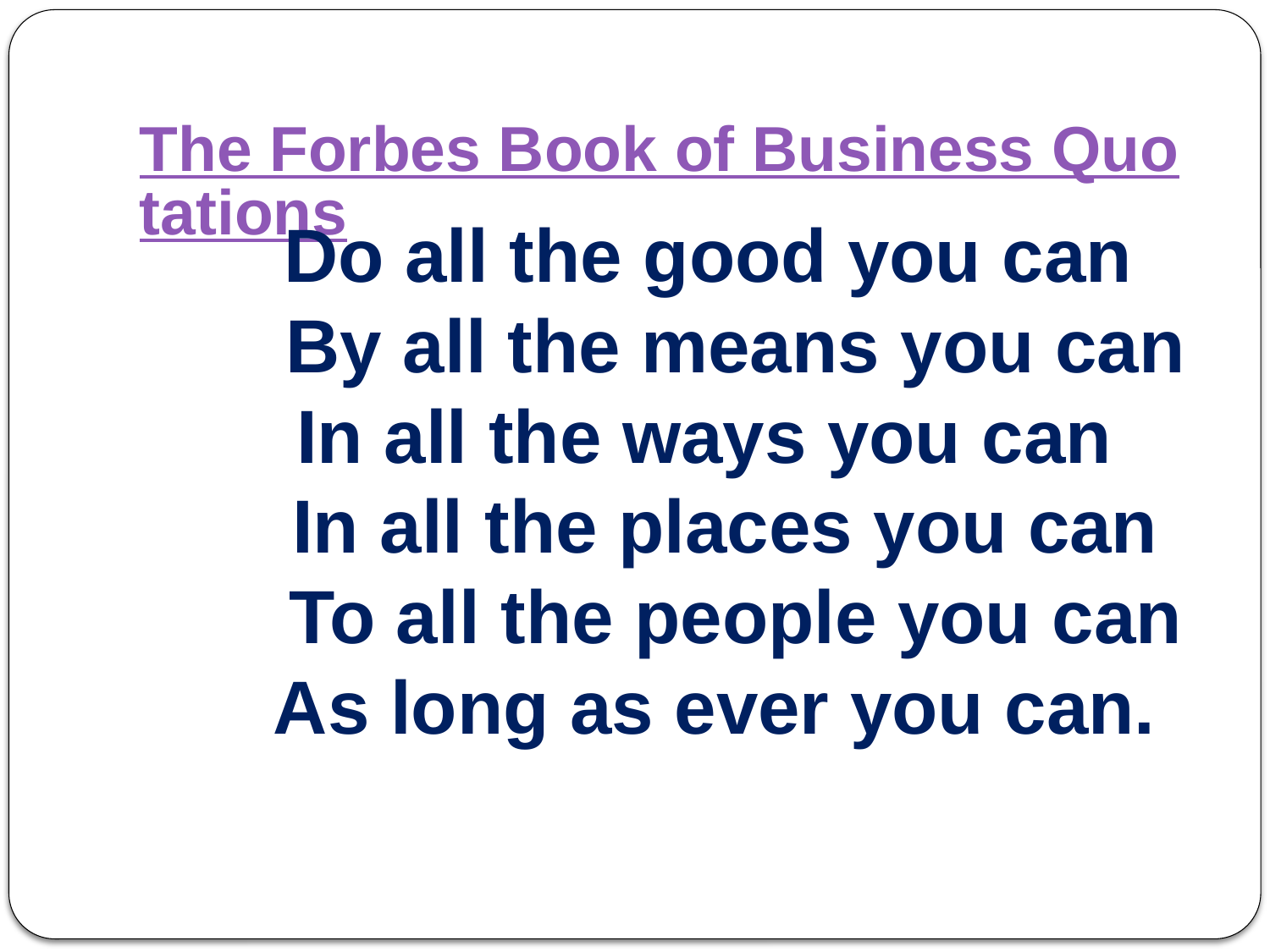

# The Forbes Book of Business Quotations
    Do all the good you can
     By all the means you can
  In all the ways you can
    In all the places you can
     To all the people you can
   As long as ever you can.